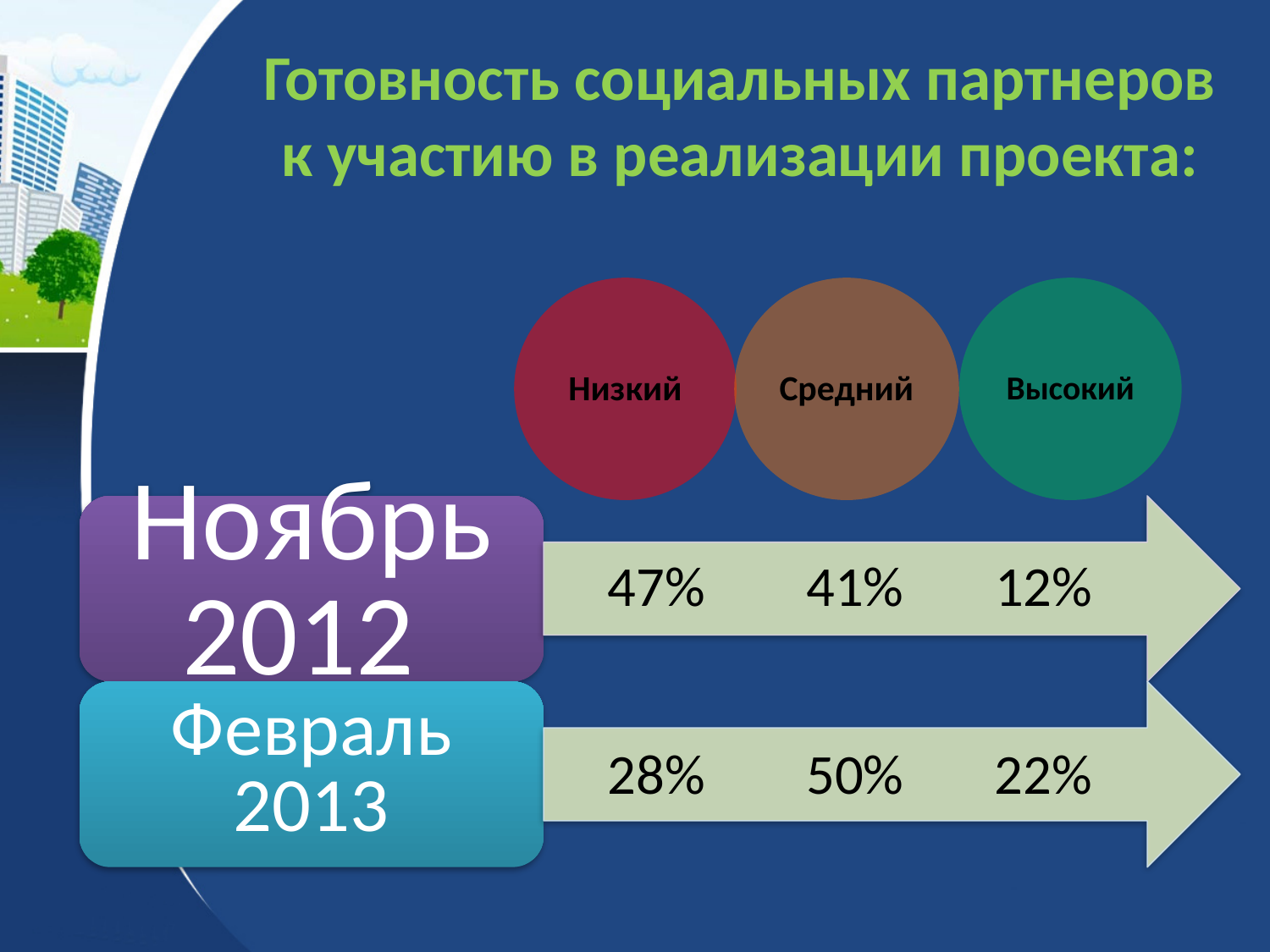

# Готовность социальных партнеров к участию в реализации проекта:
Низкий
Средний
Высокий
Ноябрь 2012
Февраль 2013
47%
41%
12%
28%
50%
22%